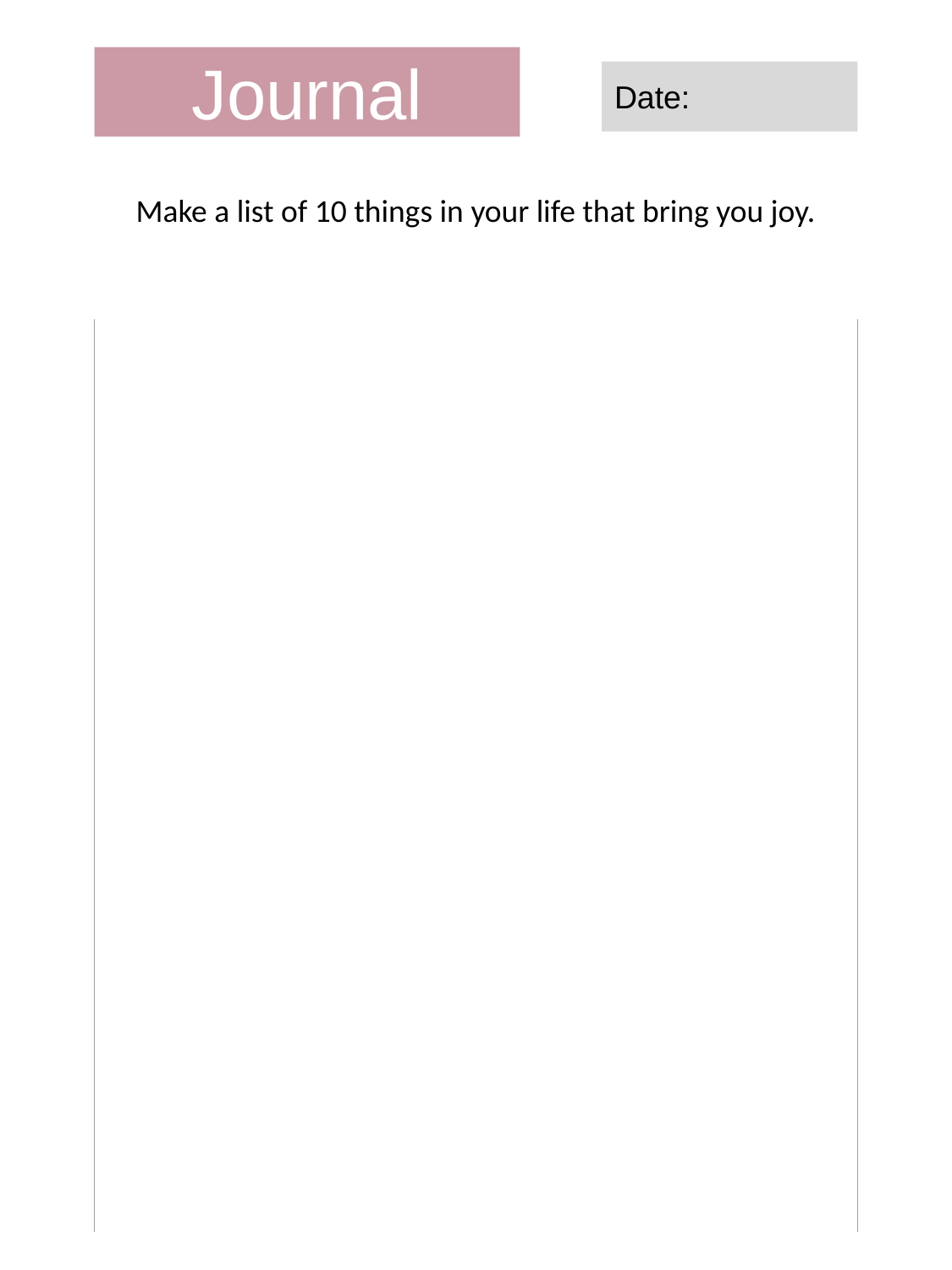

Journal

Date:
Make a list of 10 things in your life that bring you joy.
|  |
| --- |
|  |
|  |
|  |
|  |
|  |
|  |
|  |
|  |
|  |
|  |
|  |
|  |
|  |
|  |
|  |
|  |
|  |
|  |
|  |
|  |
|  |